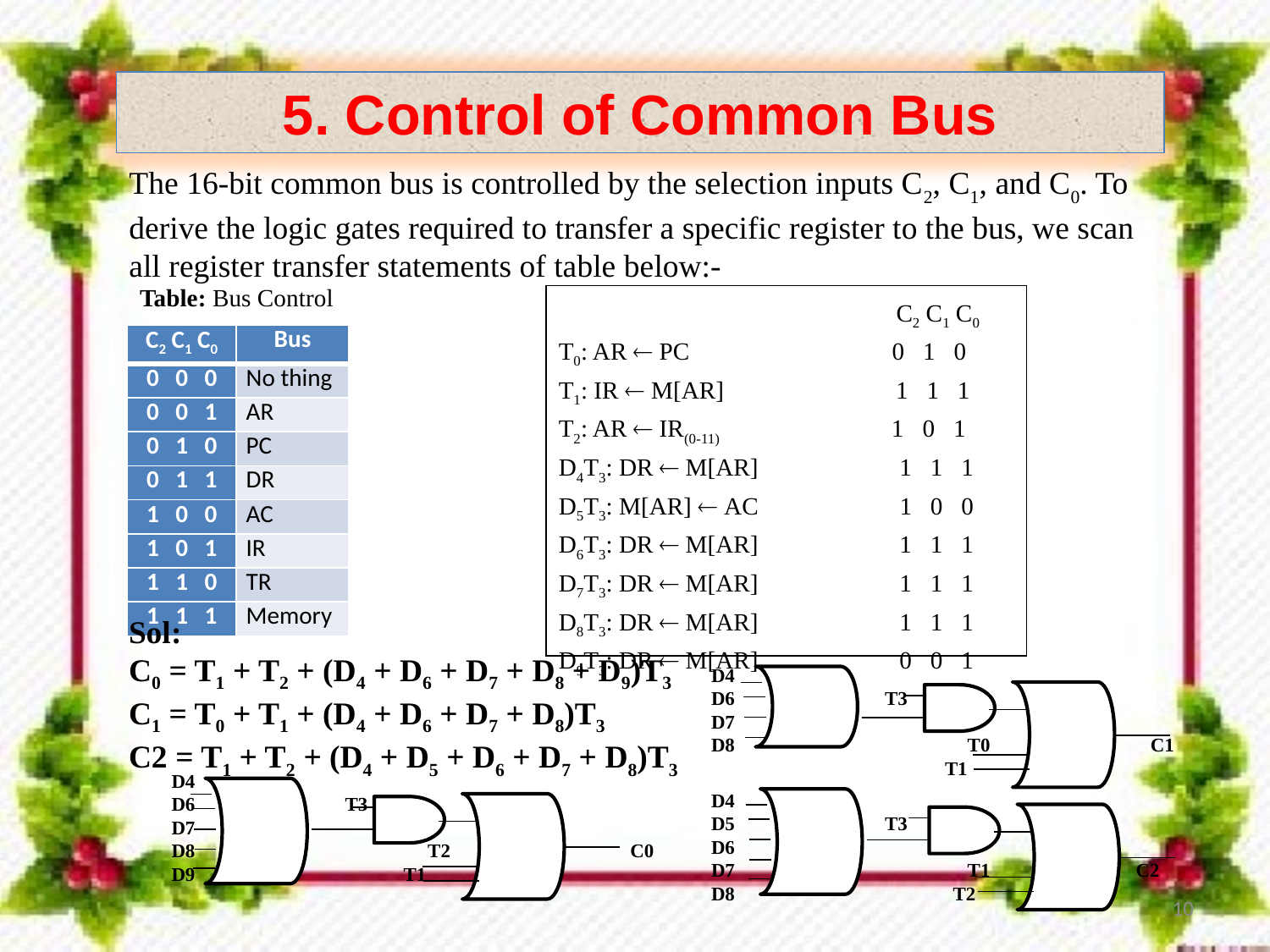

5. Control of Common Bus
The 16-bit common bus is controlled by the selection inputs C2, C1, and C0. To derive the logic gates required to transfer a specific register to the bus, we scan all register transfer statements of table below:-
Table: Bus Control
                                                       C2 C1 C0
T0: AR ← PC                                 0   1   0
T1: IR ← M[AR]                            1   1   1
T2: AR ← IR(0-11)                            1   0   1
D4T3: DR ← M[AR]                       1   1   1
D5T3: M[AR] ← AC                       1   0   0
D6T3: DR ← M[AR]                       1   1   1
D7T3: DR ← M[AR]                       1   1   1
D8T3: DR ← M[AR]                       1   1   1
D9T3: DR ← M[AR]                       0   0   1
| C2 C1 C0 | Bus |
| --- | --- |
| 0 0 0 | No thing |
| 0 0 1 | AR |
| 0 1 0 | PC |
| 0 1 1 | DR |
| 1 0 0 | AC |
| 1 0 1 | IR |
| 1 1 0 | TR |
| 1 1 1 | Memory |

Sol:
C0 = T1 + T2 + (D4 + D6 + D7 + D8 + D9)T3
C1 = T0 + T1 + (D4 + D6 + D7 + D8)T3
C2 = T1 + T2 + (D4 + D5 + D6 + D7 + D8)T3
D4
D6                               T3
D7
D8                                                T0                                 C1
                                                T1

D4
D6                               T3
D7
D8                                                T2                                     C0
D9                                           T1

D4
D5                               T3
D6
D7                                                T1                              C2
D8                                             T2

10